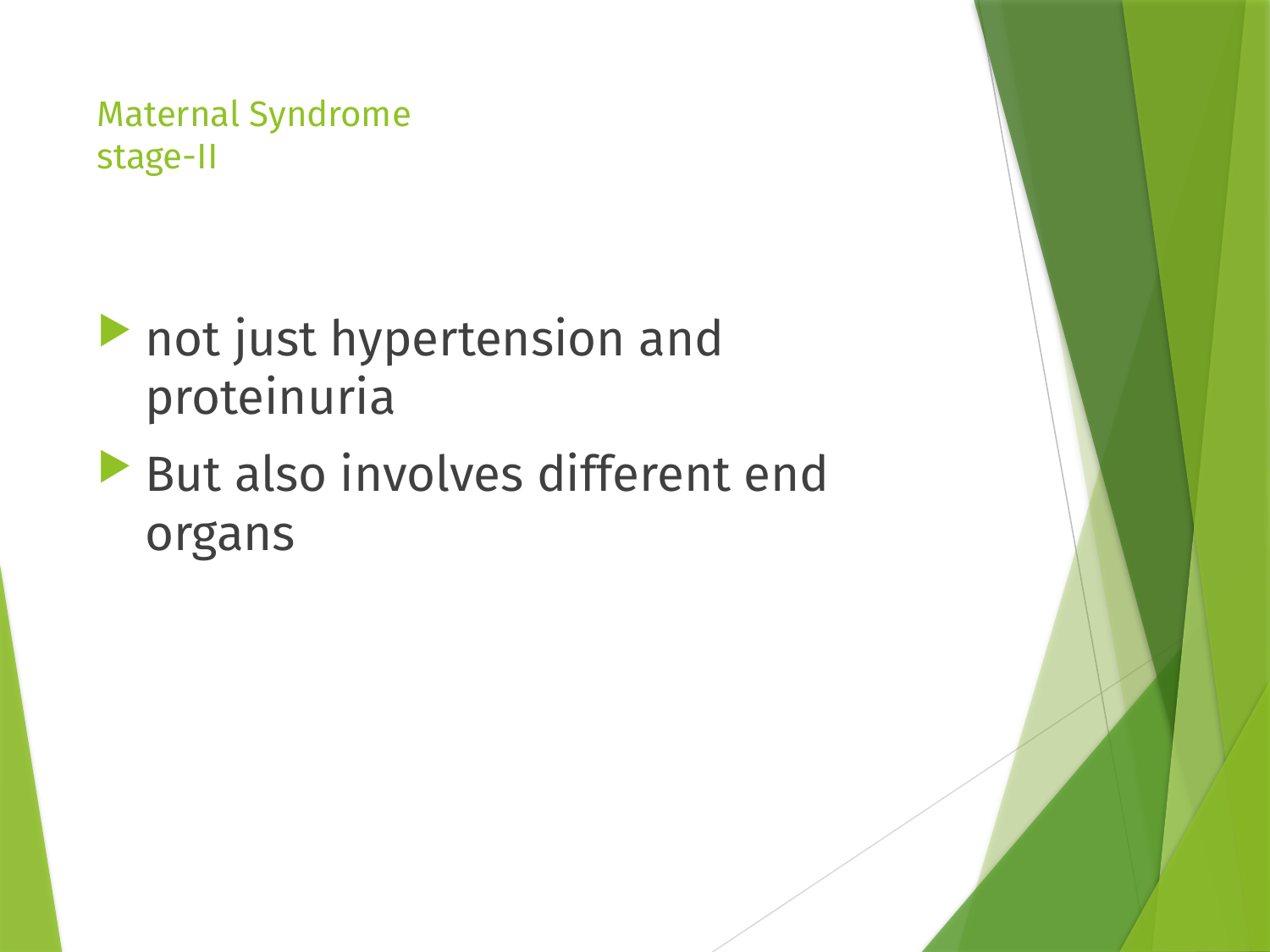

# Maternal Syndrome stage-II
not just hypertension and proteinuria
But also involves different end organs